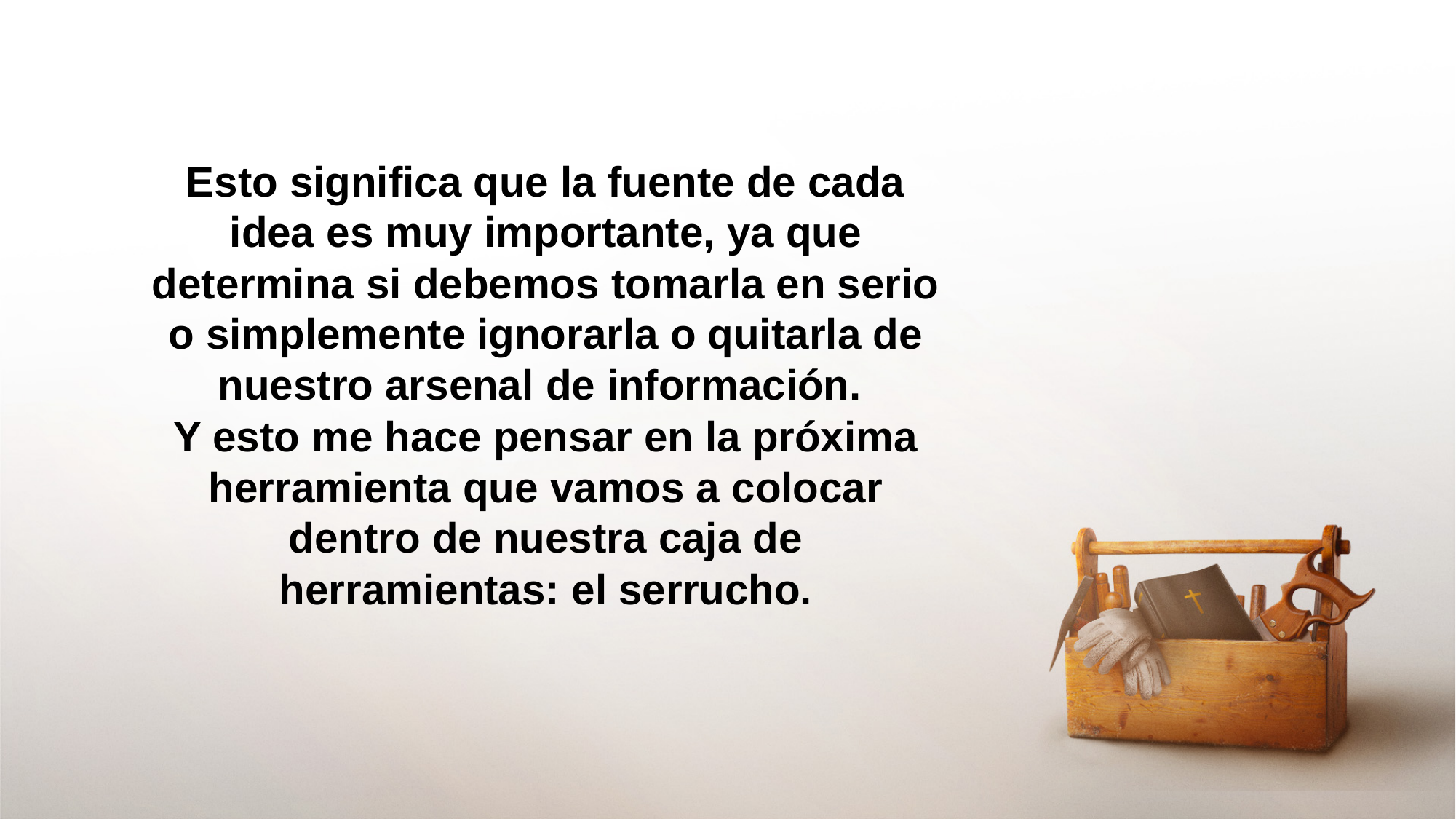

Esto significa que la fuente de cada idea es muy importante, ya que determina si debemos tomarla en serio o simplemente ignorarla o quitarla de nuestro arsenal de información.
Y esto me hace pensar en la próxima herramienta que vamos a colocar dentro de nuestra caja de herramientas: el serrucho.